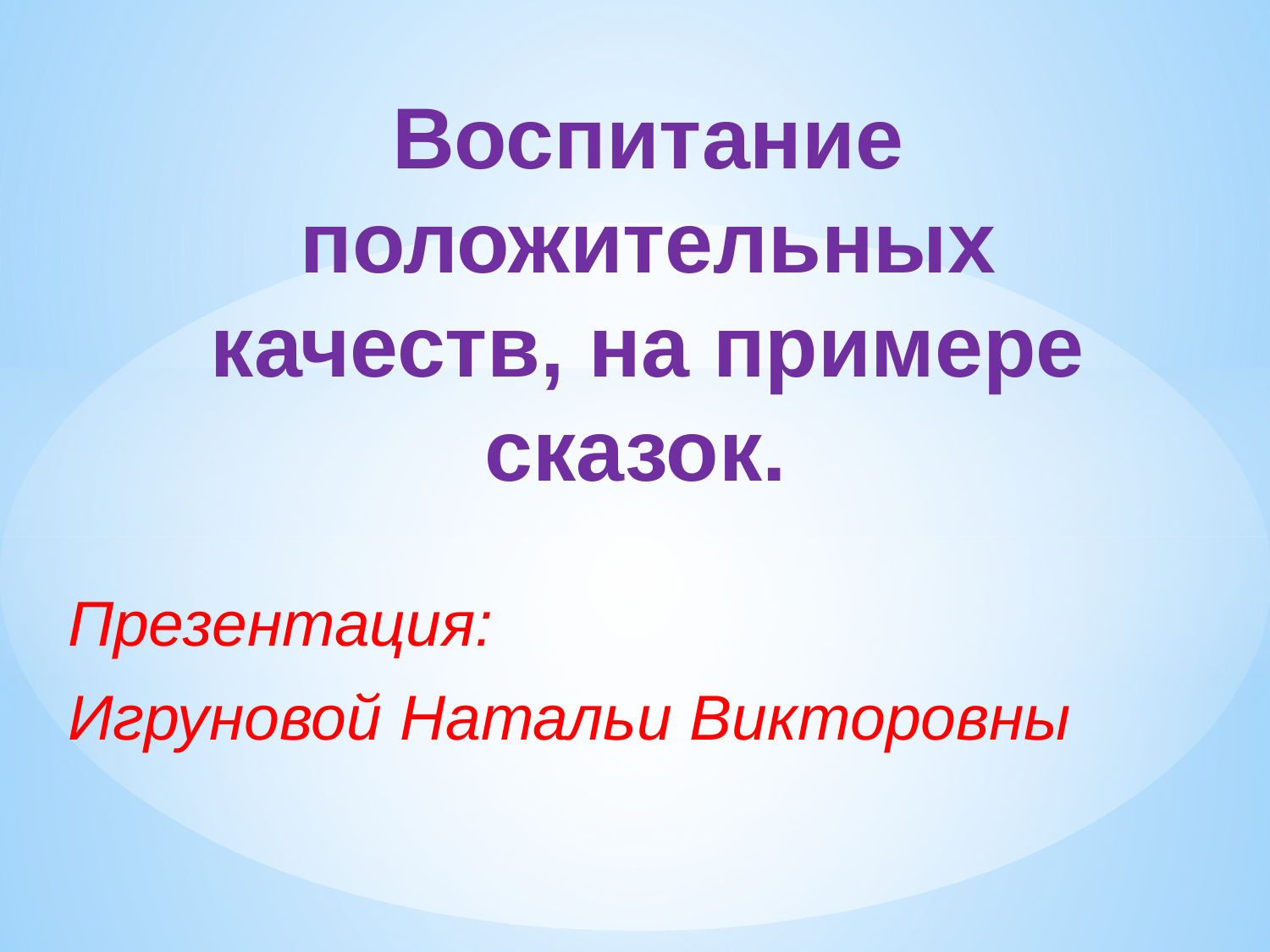

# Воспитание положительных качеств, на примере сказок.
Презентация:
Игруновой Натальи Викторовны